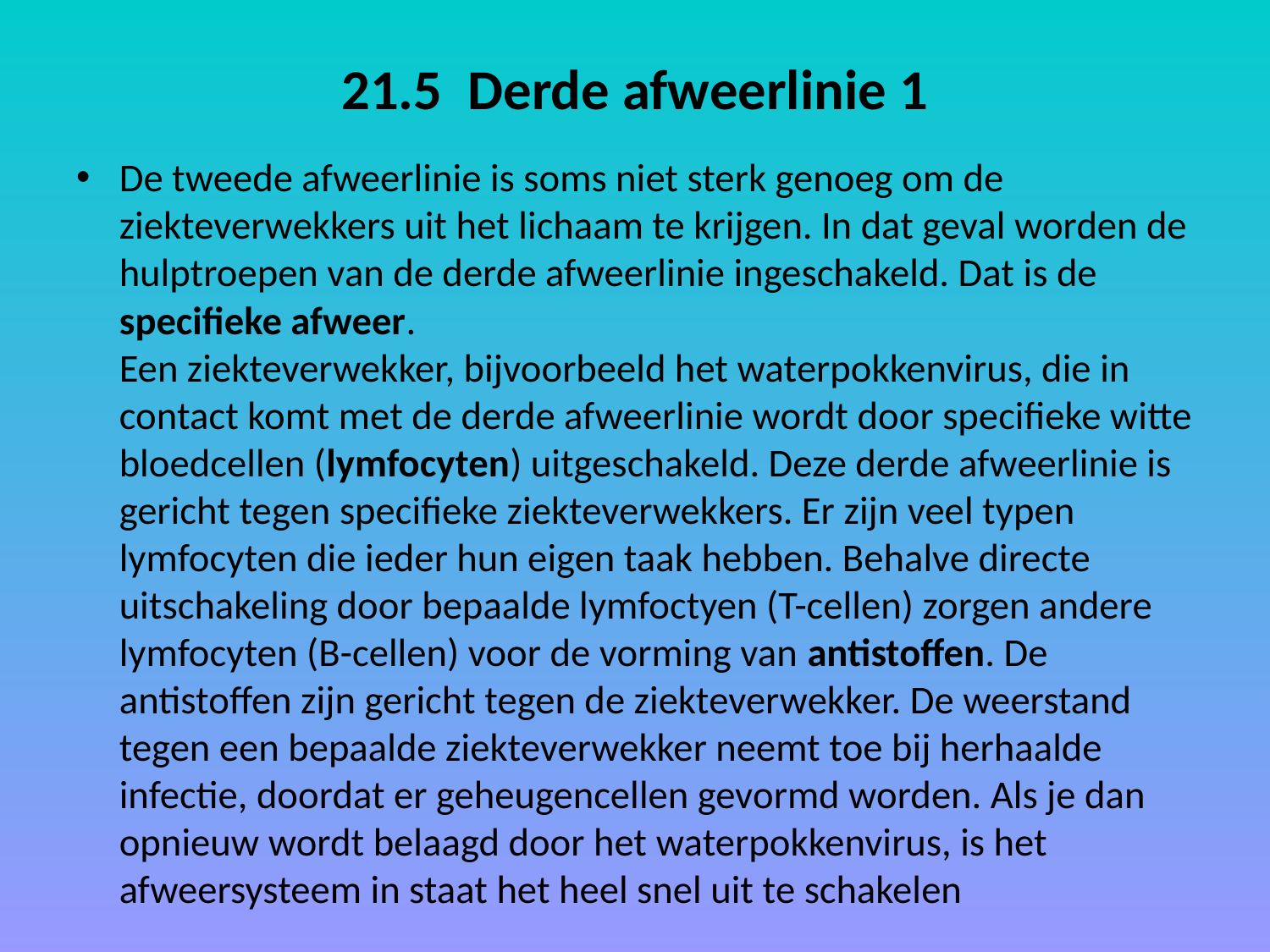

# 21.5  Derde afweerlinie 1
De tweede afweerlinie is soms niet sterk genoeg om de ziekteverwekkers uit het lichaam te krijgen. In dat geval worden de hulptroepen van de derde afweerlinie ingeschakeld. Dat is de specifieke afweer.
Een ziekteverwekker, bijvoorbeeld het waterpokkenvirus, die in contact komt met de derde afweerlinie wordt door specifieke witte bloedcellen (lymfocyten) uitgeschakeld. Deze derde afweerlinie is gericht tegen specifieke ziekteverwekkers. Er zijn veel typen lymfocyten die ieder hun eigen taak hebben. Behalve directe uitschakeling door bepaalde lymfoctyen (T-cellen) zorgen andere lymfocyten (B-cellen) voor de vorming van antistoffen. De antistoffen zijn gericht tegen de ziekteverwekker. De weerstand tegen een bepaalde ziekteverwekker neemt toe bij herhaalde infectie, doordat er geheugencellen gevormd worden. Als je dan opnieuw wordt belaagd door het waterpokkenvirus, is het afweersysteem in staat het heel snel uit te schakelen